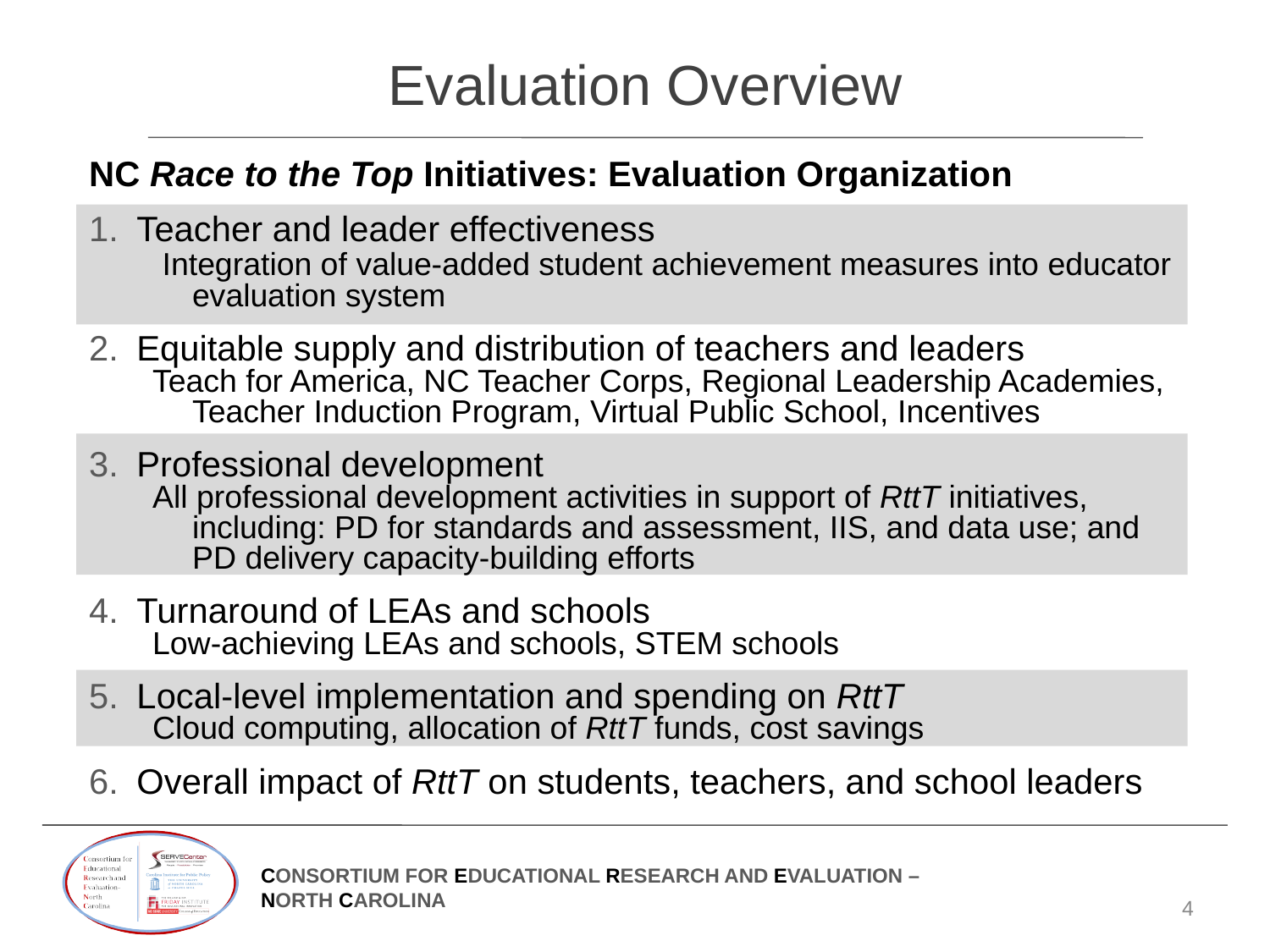

# Evaluation Overview
NC Race to the Top Initiatives: Evaluation Organization
Teacher and leader effectiveness
 Integration of value-added student achievement measures into educator evaluation system
Equitable supply and distribution of teachers and leaders
Teach for America, NC Teacher Corps, Regional Leadership Academies, Teacher Induction Program, Virtual Public School, Incentives
Professional development
All professional development activities in support of RttT initiatives, including: PD for standards and assessment, IIS, and data use; and PD delivery capacity-building efforts
Turnaround of LEAs and schools
Low-achieving LEAs and schools, STEM schools
Local-level implementation and spending on RttT
Cloud computing, allocation of RttT funds, cost savings
Overall impact of RttT on students, teachers, and school leaders

4